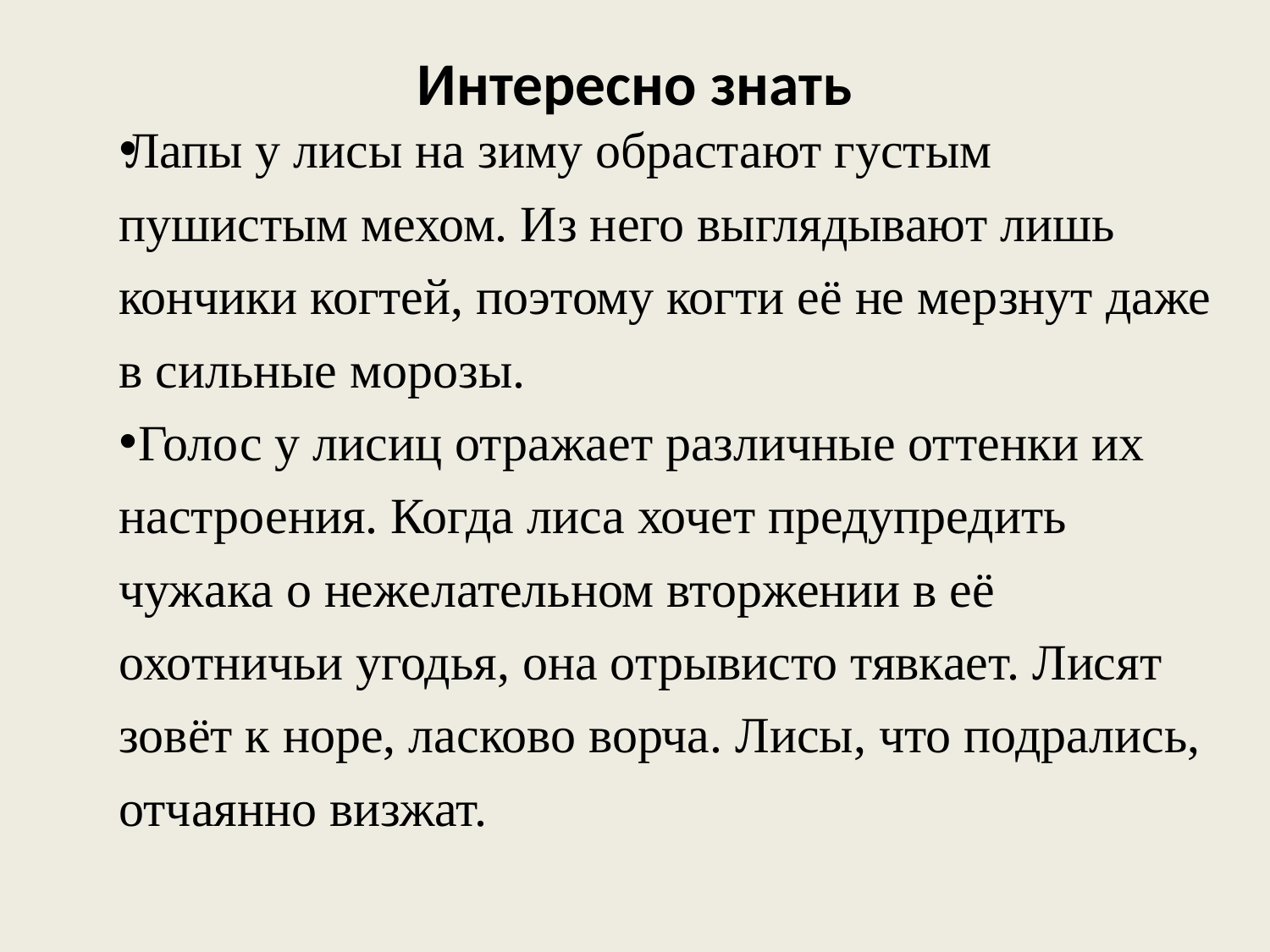

# Интересно знать
Лапы у лисы на зиму обрастают густым пушистым мехом. Из него выглядывают лишь кончики когтей, поэтому когти её не мерзнут даже в сильные морозы.
 Голос у лисиц отражает различные оттенки их настроения. Когда лиса хочет предупредить чужака о нежелательном вторжении в её охотничьи угодья, она отрывисто тявкает. Лисят зовёт к норе, ласково ворча. Лисы, что подрались, отчаянно визжат.